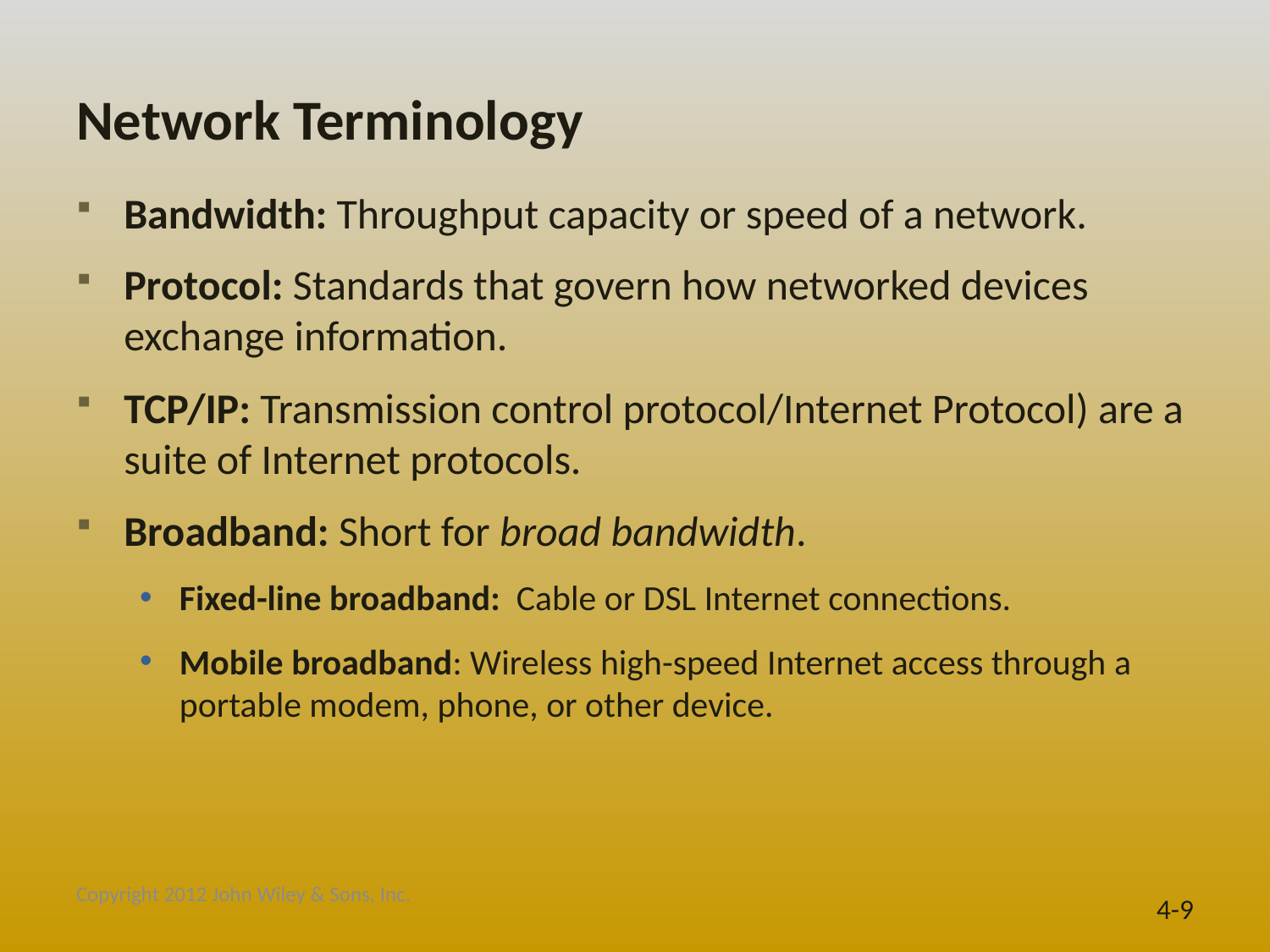

# Network Terminology
Bandwidth: Throughput capacity or speed of a network.
Protocol: Standards that govern how networked devices exchange information.
TCP/IP: Transmission control protocol/Internet Protocol) are a suite of Internet protocols.
Broadband: Short for broad bandwidth.
Fixed-line broadband:  Cable or DSL Internet connections.
Mobile broadband: Wireless high-speed Internet access through a portable modem, phone, or other device.
Copyright 2012 John Wiley & Sons, Inc.
4-9